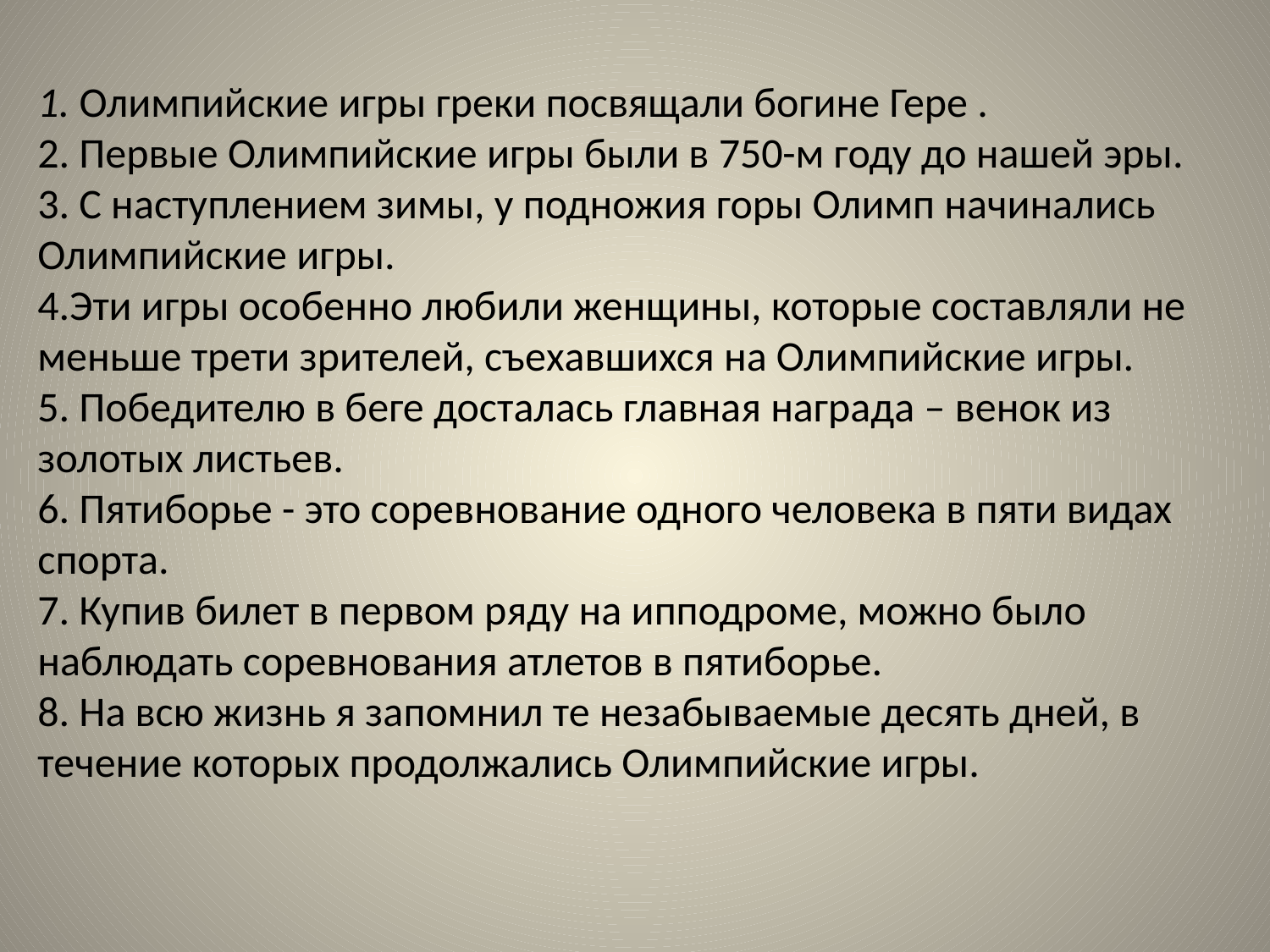

# 1. Олимпийские игры греки посвящали богине Гере . 2. Первые Олимпийские игры были в 750-м году до нашей эры. 3. С наступлением зимы, у подножия горы Олимп начинались Олимпийские игры. 4.Эти игры особенно любили женщины, которые составляли не меньше трети зрителей, съехавшихся на Олимпийские игры. 5. Победителю в беге досталась главная награда – венок из золотых листьев. 6. Пятиборье - это соревнование одного человека в пяти видах спорта. 7. Купив билет в первом ряду на ипподроме, можно было наблюдать соревнования атлетов в пятиборье. 8. На всю жизнь я запомнил те незабываемые десять дней, в течение которых продолжались Олимпийские игры.